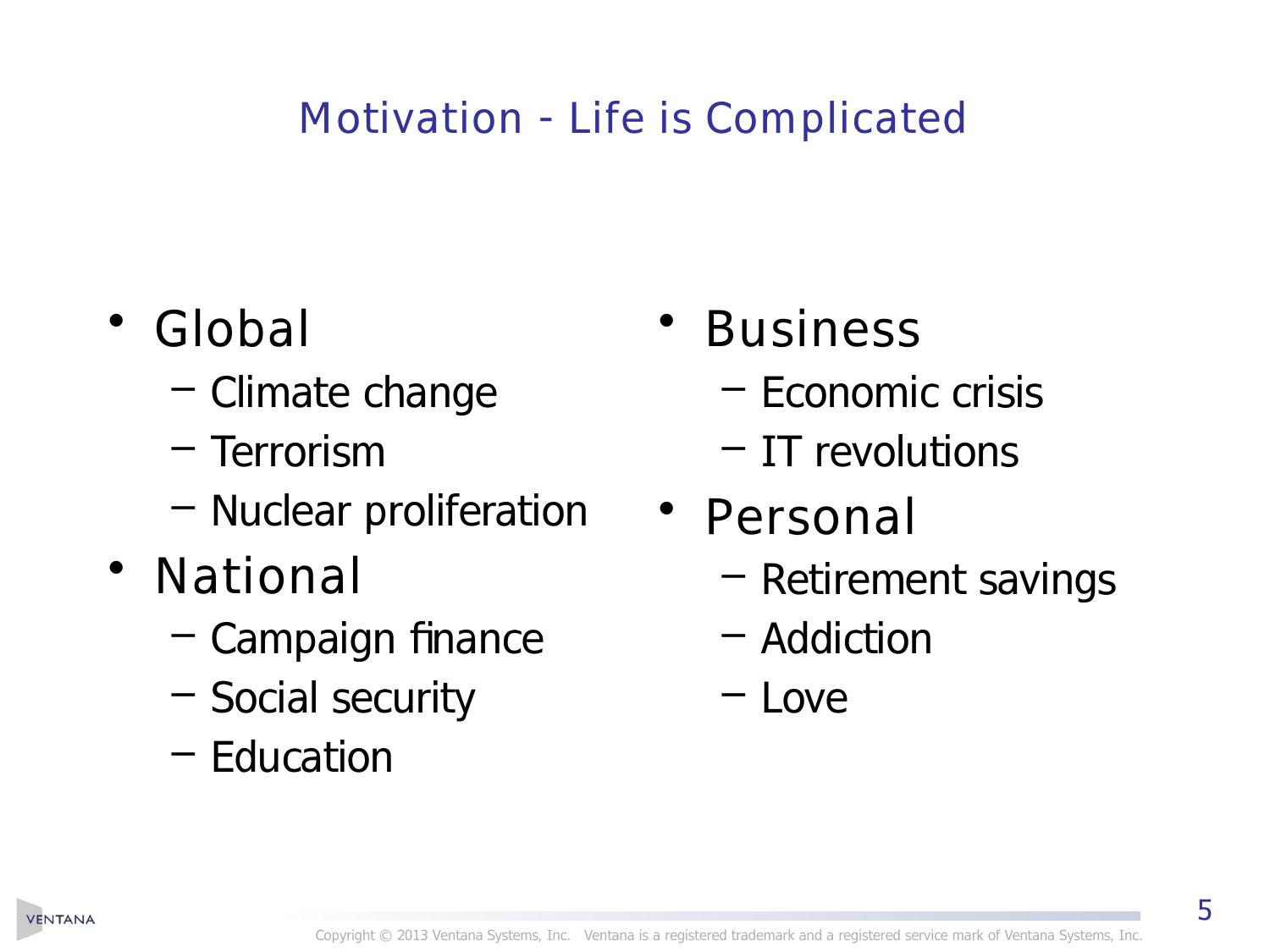

# Motivation - Life is Complicated
Global
Climate change
Terrorism
Nuclear proliferation
National
Campaign finance
Social security
Education
Business
Economic crisis
IT revolutions
Personal
Retirement savings
Addiction
Love